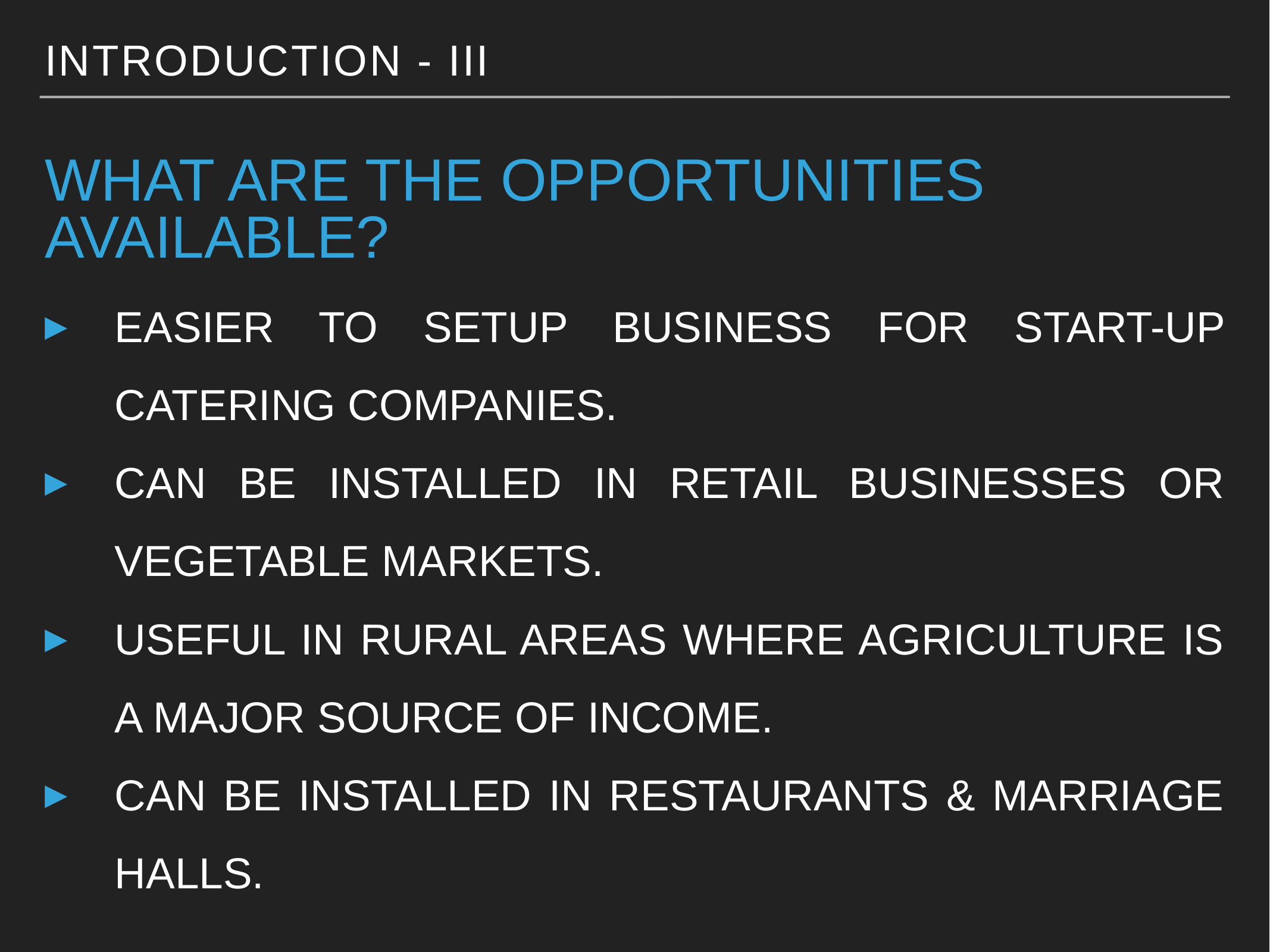

INTRODUCTION - III
# WHAT ARE THE OPPORTUNITIES AVAILABLE?
EASIER TO SETUP BUSINESS FOR START-UP CATERING COMPANIES.
CAN BE INSTALLED IN RETAIL BUSINESSES OR VEGETABLE MARKETS.
USEFUL IN RURAL AREAS WHERE AGRICULTURE IS A MAJOR SOURCE OF INCOME.
CAN BE INSTALLED IN RESTAURANTS & MARRIAGE HALLS.